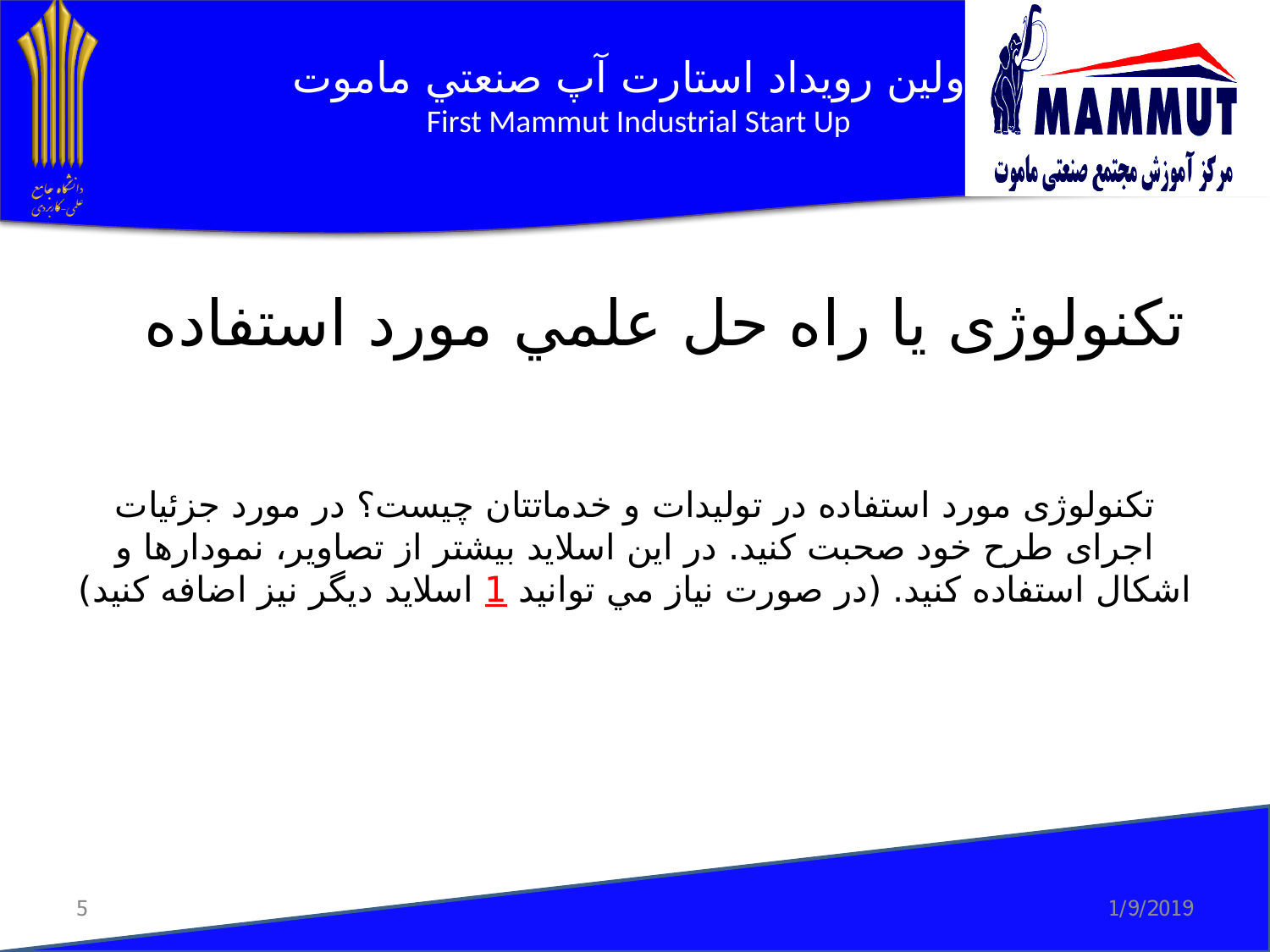

تکنولوژی يا راه حل علمي مورد استفاده
# تکنولوژی مورد استفاده در تولیدات و خدماتتان چیست؟ در مورد جزئیات اجرای طرح خود صحبت کنید. در این اسلاید بیشتر از تصاویر، نمودارها و اشکال استفاده کنید. (در صورت نياز مي توانيد 1 اسلايد ديگر نيز اضافه كنيد)
5
1/9/2019